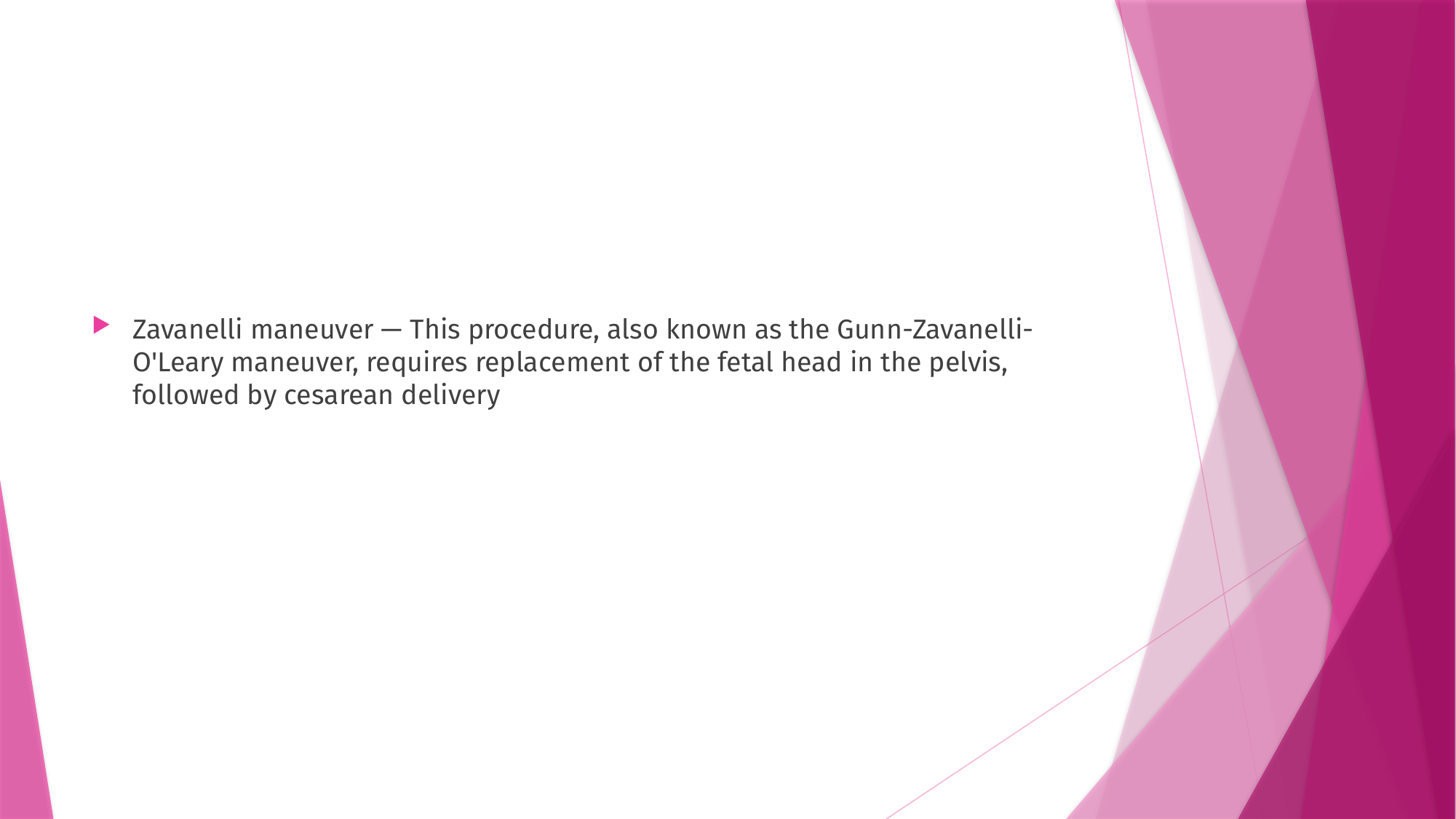

#

Zavanelli maneuver — This procedure, also known as the Gunn-Zavanelli-O'Leary maneuver, requires replacement of the fetal head in the pelvis, followed by cesarean delivery